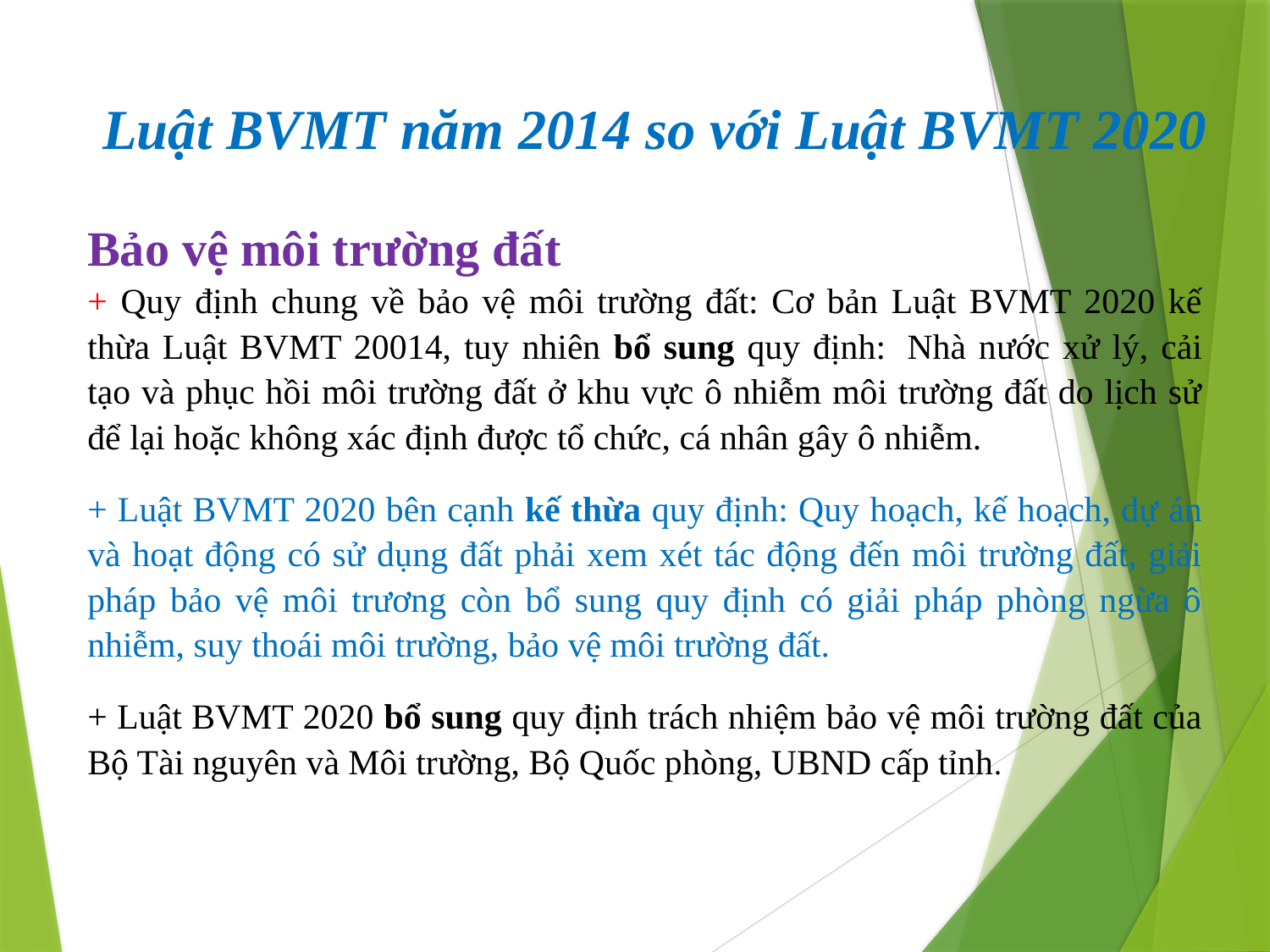

Luật BVMT năm 2014 so với Luật BVMT 2020
Bảo vệ môi trường đất
+ Quy định chung về bảo vệ môi trường đất: Cơ bản Luật BVMT 2020 kế thừa Luật BVMT 20014, tuy nhiên bổ sung quy định:  Nhà nước xử lý, cải tạo và phục hồi môi trường đất ở khu vực ô nhiễm môi trường đất do lịch sử để lại hoặc không xác định được tổ chức, cá nhân gây ô nhiễm.
+ Luật BVMT 2020 bên cạnh kế thừa quy định: Quy hoạch, kế hoạch, dự án và hoạt động có sử dụng đất phải xem xét tác động đến môi trường đất, giải pháp bảo vệ môi trương còn bổ sung quy định có giải pháp phòng ngừa ô nhiễm, suy thoái môi trường, bảo vệ môi trường đất.
+ Luật BVMT 2020 bổ sung quy định trách nhiệm bảo vệ môi trường đất của Bộ Tài nguyên và Môi trường, Bộ Quốc phòng, UBND cấp tỉnh.